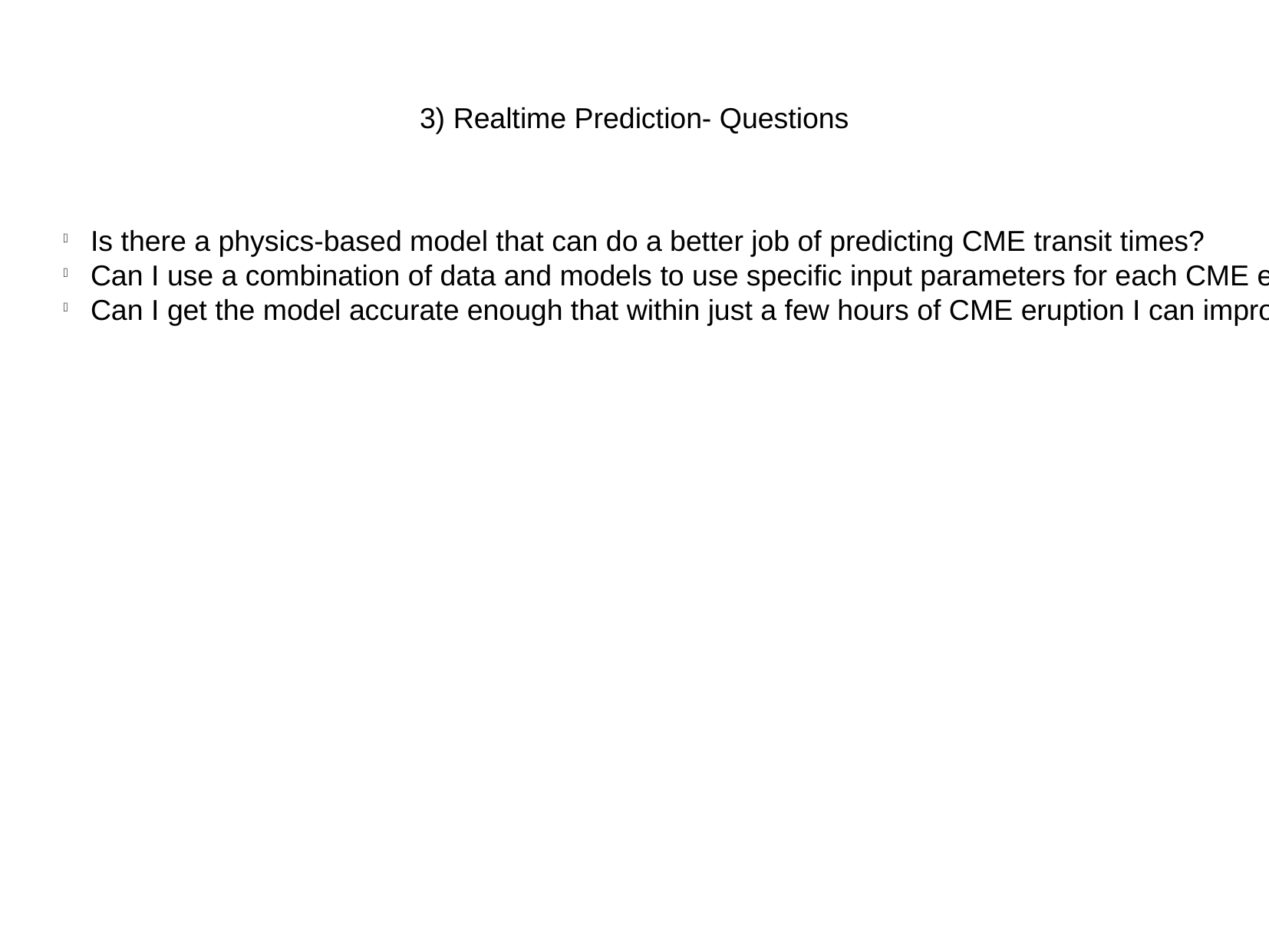

3) Realtime Prediction- Questions
Is there a physics-based model that can do a better job of predicting CME transit times?
Can I use a combination of data and models to use specific input parameters for each CME eruption rather than average values from all events?
Can I get the model accurate enough that within just a few hours of CME eruption I can improve upon the existing accuracy of models?